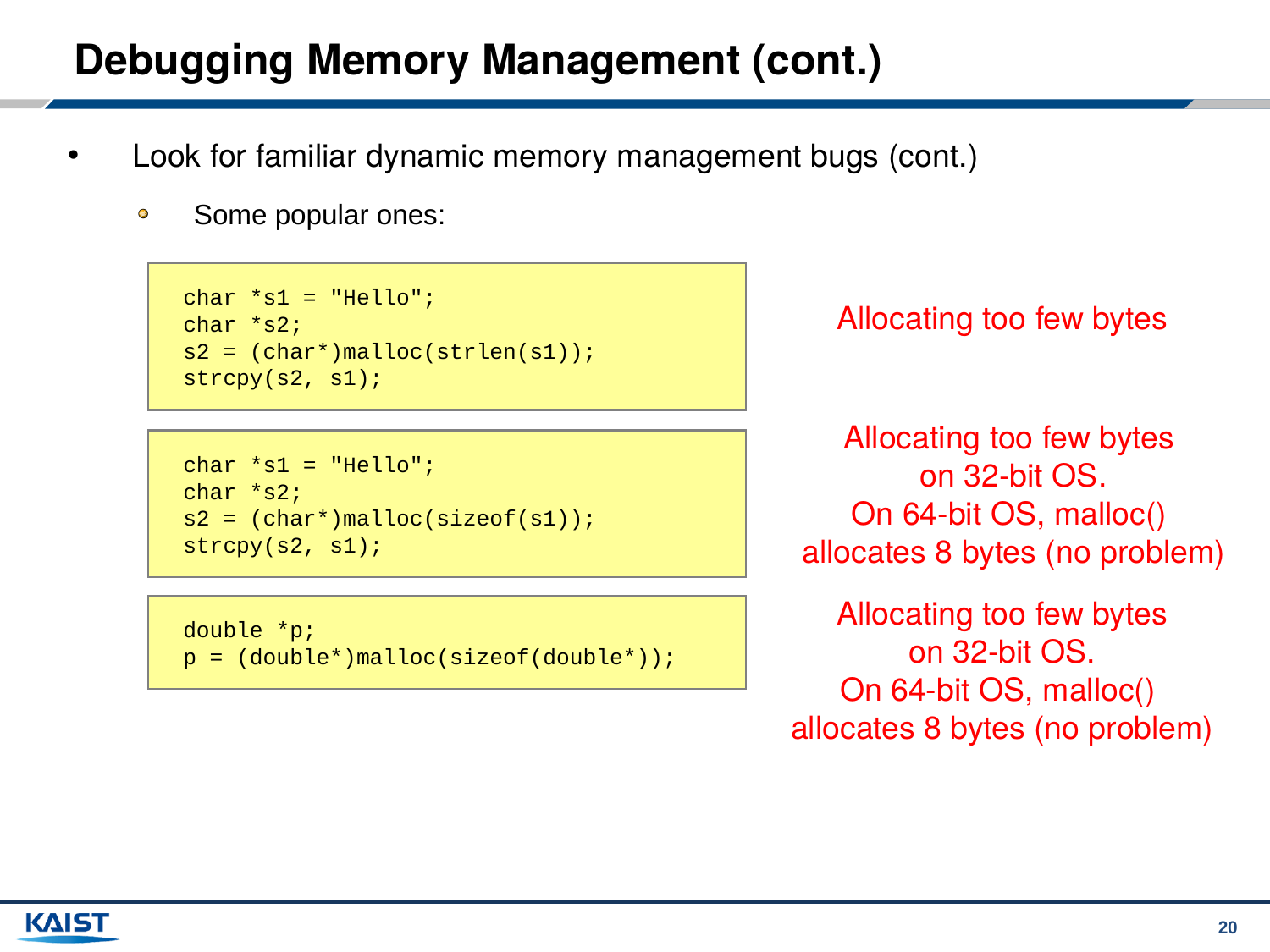

# Debugging Memory Management (cont.)
Look for familiar dynamic memory management bugs (cont.)
Some popular ones:

char *s1 = "Hello";
char *s2;
s2 = (char*)malloc(strlen(s1));
strcpy(s2, s1);
Allocating too few bytes
Allocating too few bytes
on 32-bit OS.
On 64-bit OS, malloc()
allocates 8 bytes (no problem)
char *s1 = "Hello";
char *s2;
s2 = (char*)malloc(sizeof(s1));
strcpy(s2, s1);
Allocating too few bytes
on 32-bit OS.
On 64-bit OS, malloc()
allocates 8 bytes (no problem)

double *p;
p = (double*)malloc(sizeof(double*));